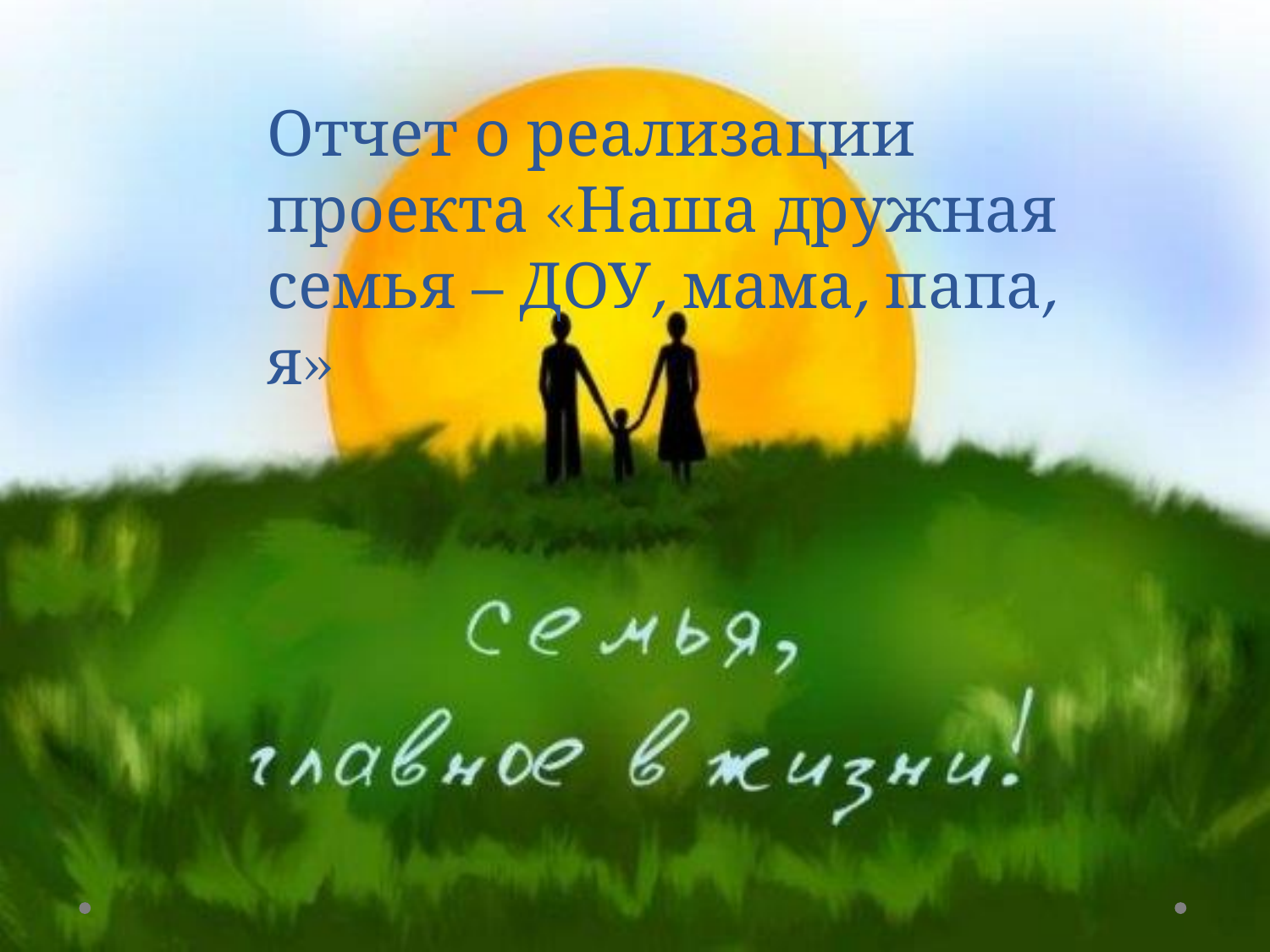

Отчет о реализации проекта «Наша дружная семья – ДОУ, мама, папа, я»